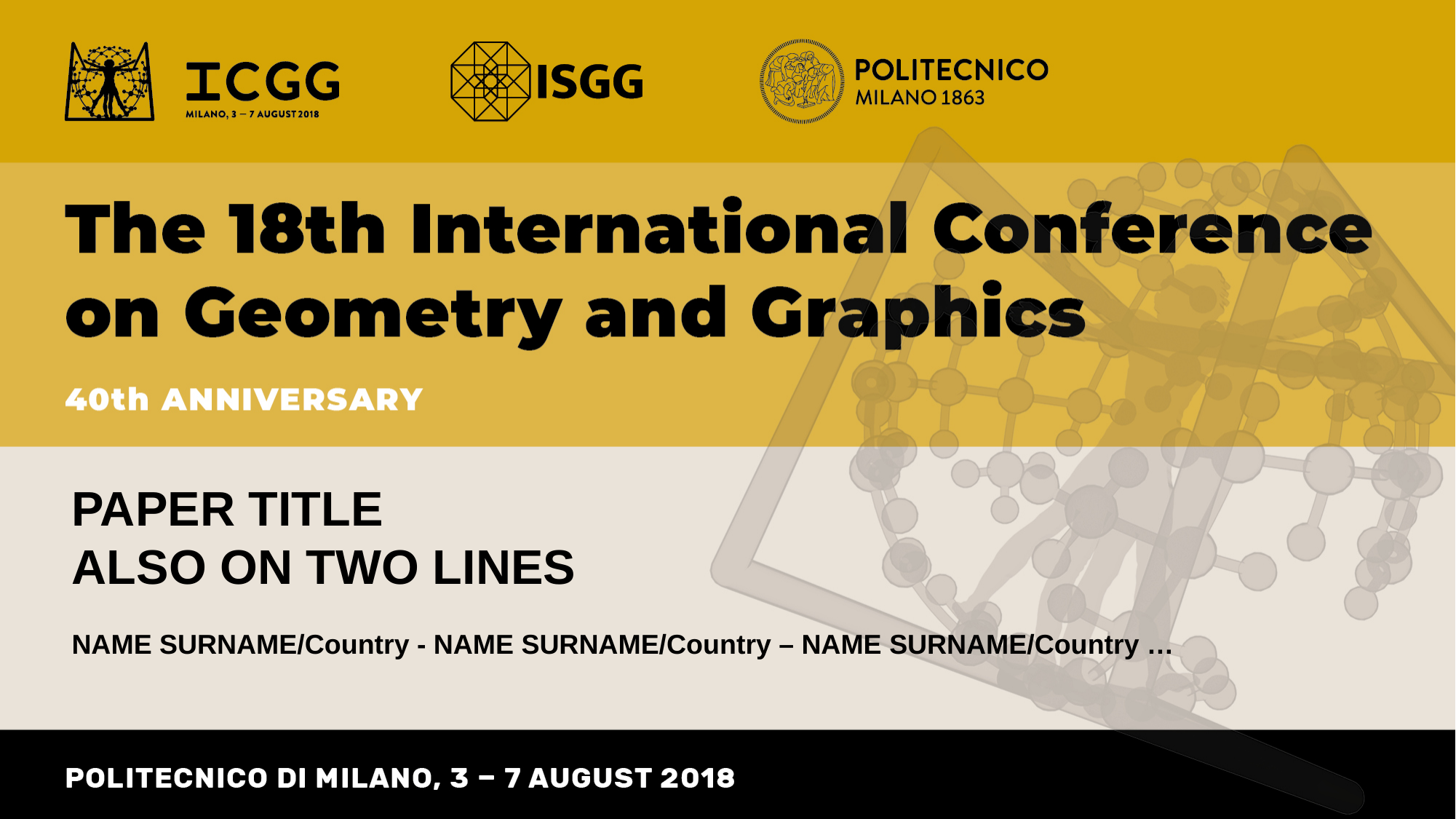

PAPER TITLE
ALSO ON TWO LINES

NAME SURNAME/Country - NAME SURNAME/Country – NAME SURNAME/Country …